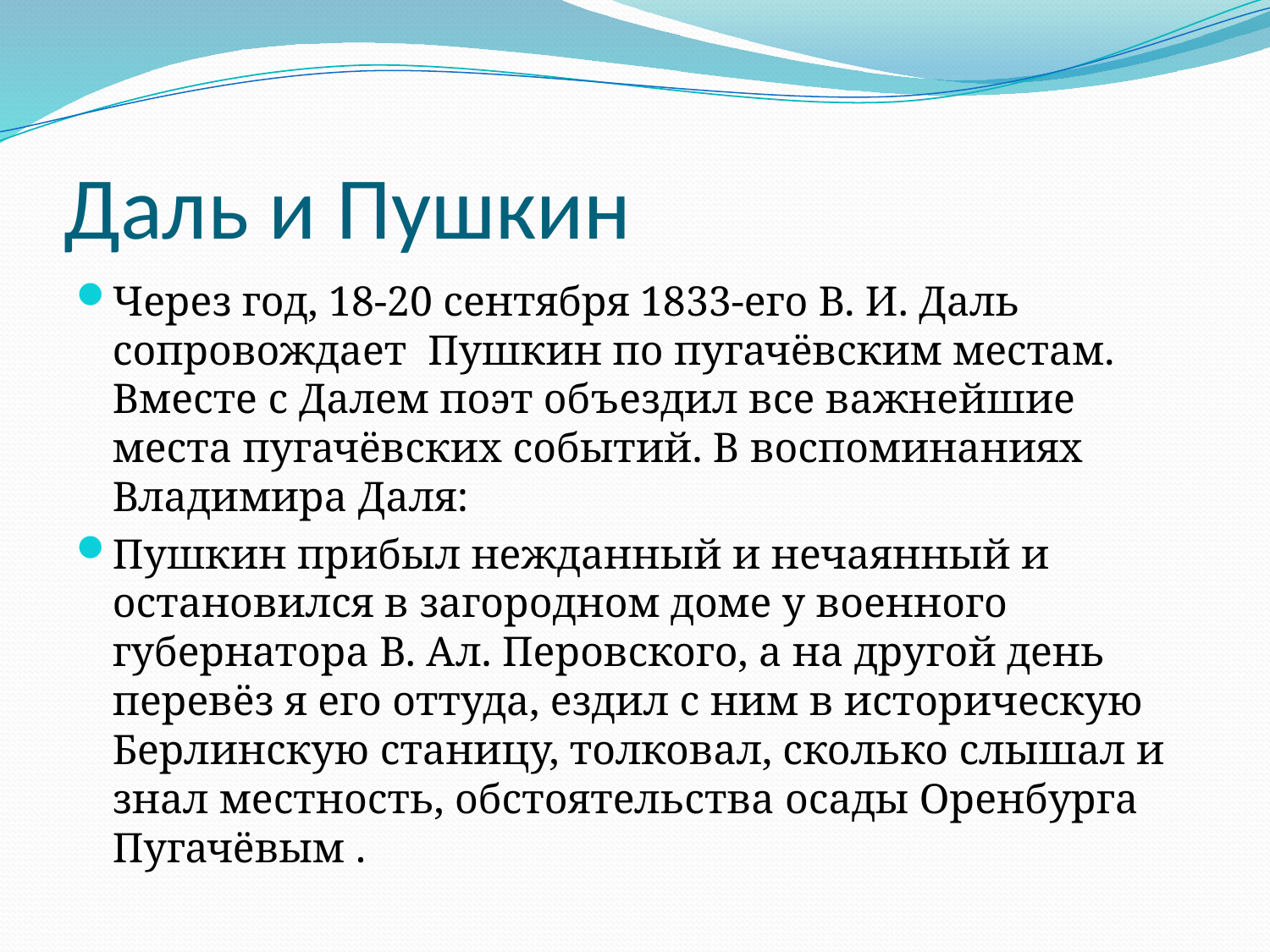

# Даль и Пушкин
Через год, 18-20 сентября 1833-его В. И. Даль сопровождает  Пушкин по пугачёвским местам. Вместе с Далем поэт объездил все важнейшие места пугачёвских событий. В воспоминаниях Владимира Даля:
Пушкин прибыл нежданный и нечаянный и остановился в загородном доме у военного губернатора В. Ал. Перовского, а на другой день перевёз я его оттуда, ездил с ним в историческую Берлинскую станицу, толковал, сколько слышал и знал местность, обстоятельства осады Оренбурга Пугачёвым .